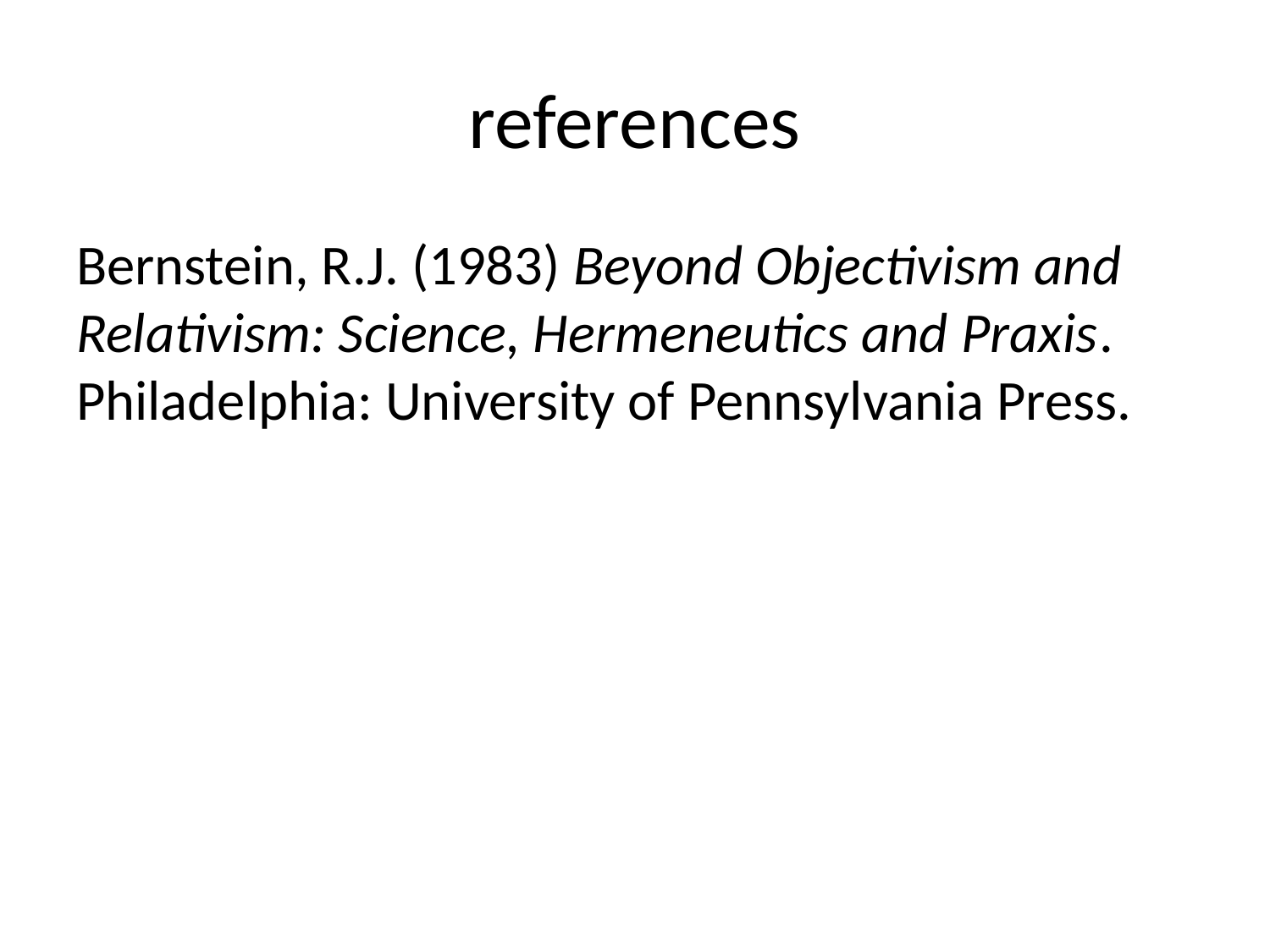

# references
Bernstein, R.J. (1983) Beyond Objectivism and Relativism: Science, Hermeneutics and Praxis. Philadelphia: University of Pennsylvania Press.